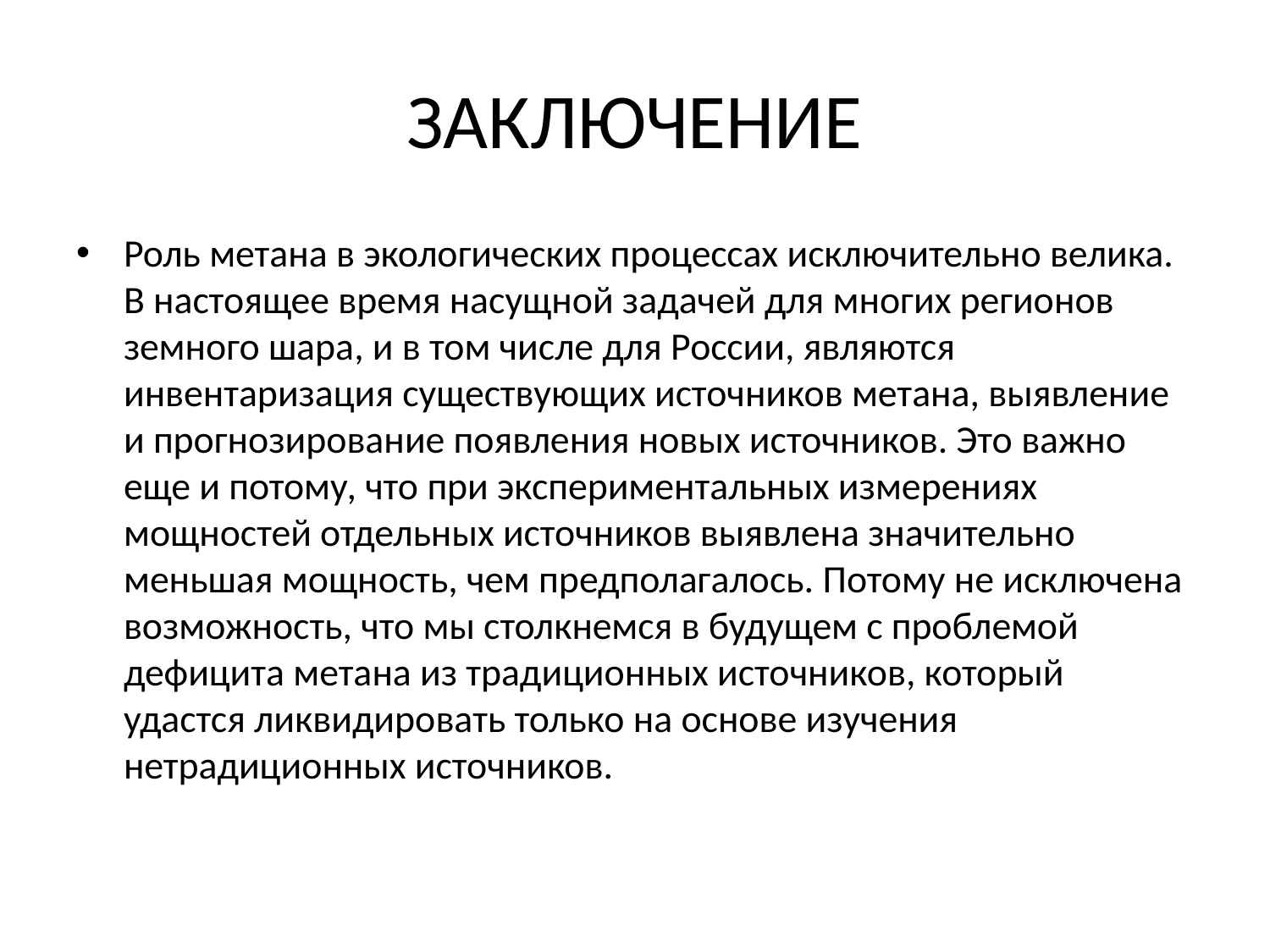

ЗАКЛЮЧЕНИЕ
Роль метана в экологических процессах исключительно велика. В настоящее время насущной задачей для многих регионов земного шара, и в том числе для России, являются инвентаризация существующих источников метана, выявление и прогнозирование появления новых источников. Это важно еще и потому, что при экспериментальных измерениях мощностей отдельных источников выявлена значительно меньшая мощность, чем предполагалось. Потому не исключена возможность, что мы столкнемся в будущем с проблемой дефицита метана из традиционных источников, который удастся ликвидировать только на основе изучения нетрадиционных источников.